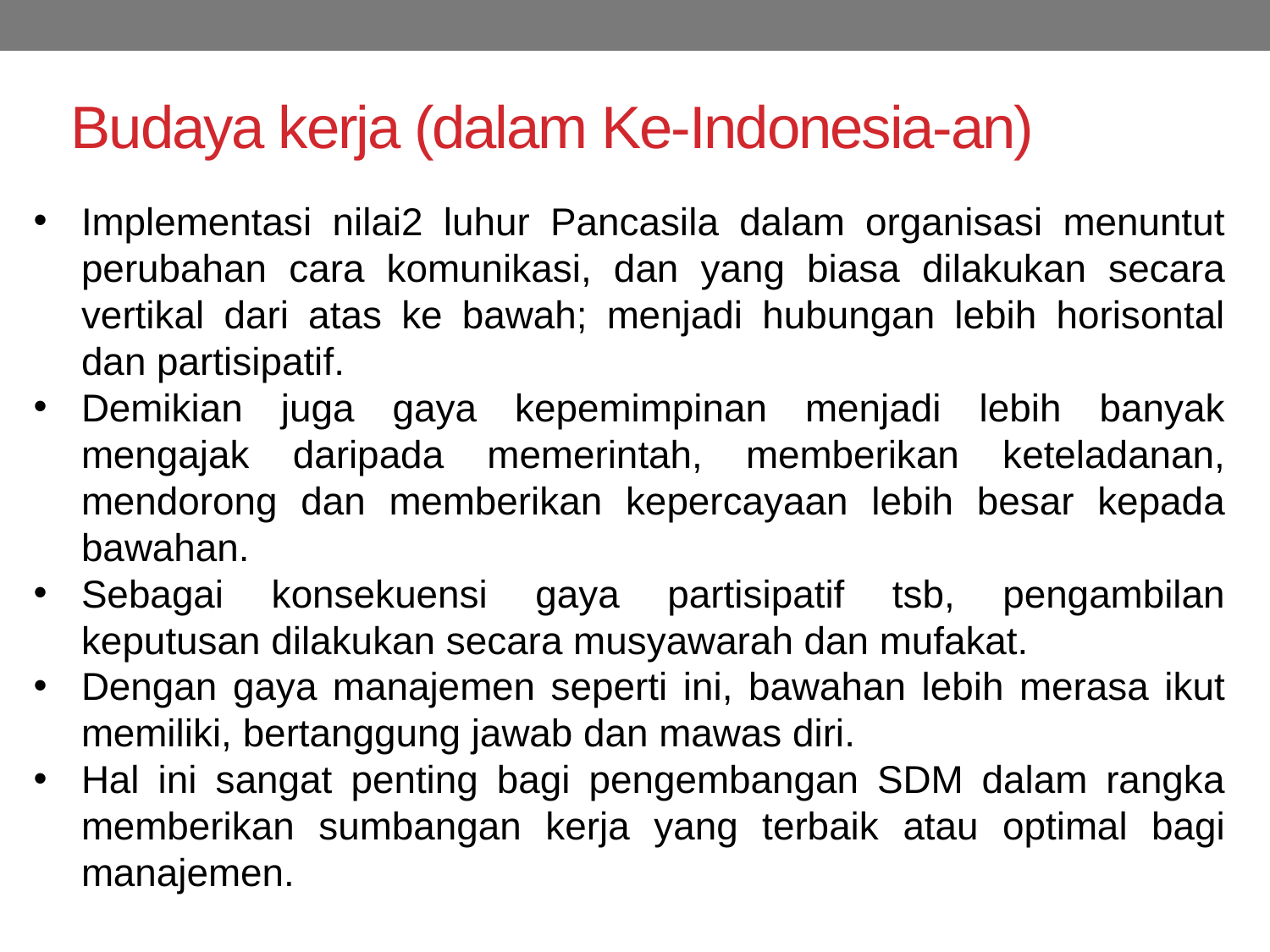

# Budaya kerja (dalam Ke-Indonesia-an)
Implementasi nilai2 luhur Pancasila dalam organisasi menuntut perubahan cara komunikasi, dan yang biasa dilakukan secara vertikal dari atas ke bawah; menjadi hubungan lebih horisontal dan partisipatif.
Demikian juga gaya kepemimpinan menjadi lebih banyak mengajak daripada memerintah, memberikan keteladanan, mendorong dan memberikan kepercayaan lebih besar kepada bawahan.
Sebagai konsekuensi gaya partisipatif tsb, pengambilan keputusan dilakukan secara musyawarah dan mufakat.
Dengan gaya manajemen seperti ini, bawahan lebih merasa ikut memiliki, bertanggung jawab dan mawas diri.
Hal ini sangat penting bagi pengembangan SDM dalam rangka memberikan sumbangan kerja yang terbaik atau optimal bagi manajemen.